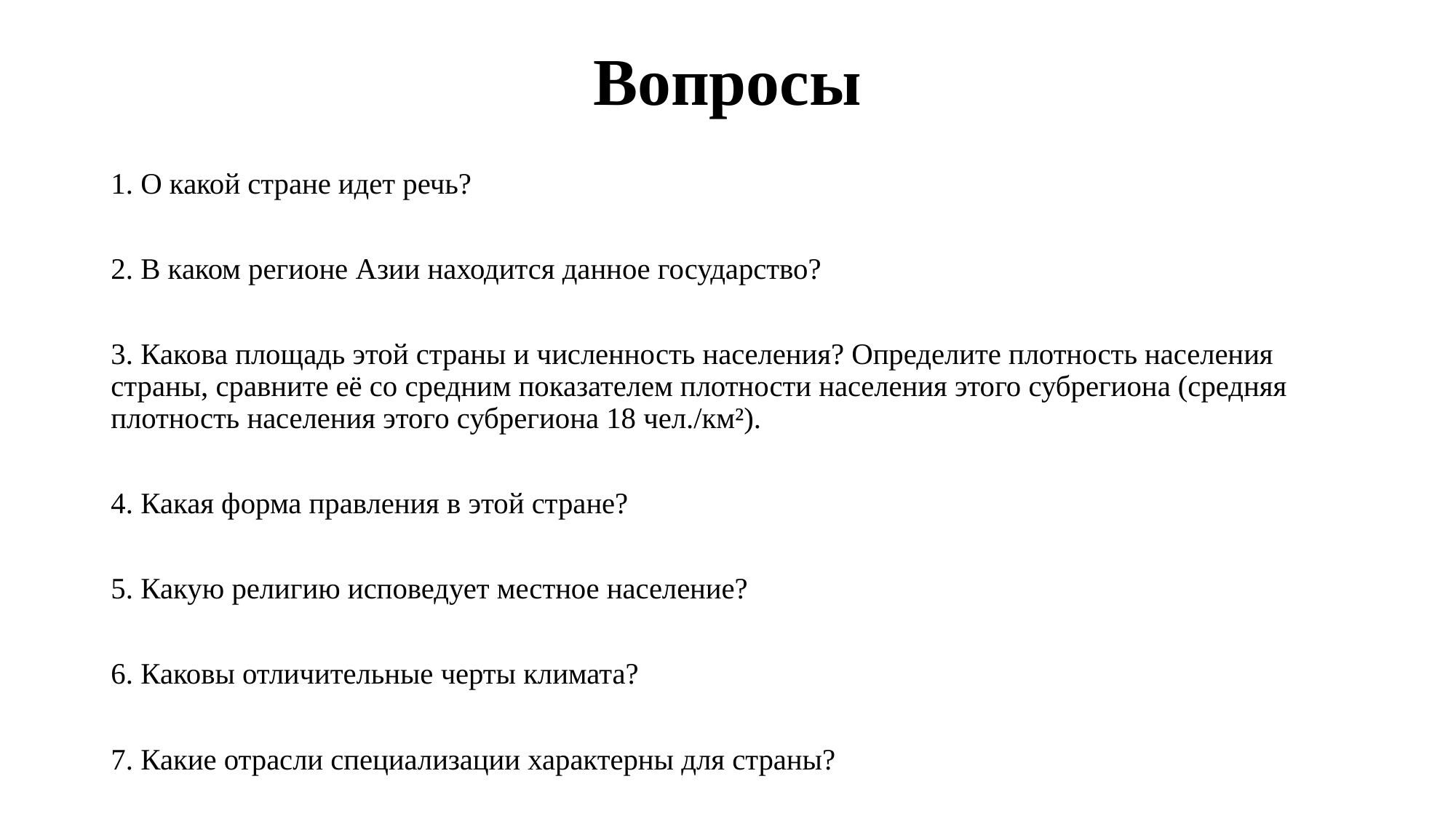

# Вопросы
1. О какой стране идет речь?

2. В каком регионе Азии находится данное государство?

3. Какова площадь этой страны и численность населения? Определите плотность населения страны, сравните её со средним показателем плотности населения этого субрегиона (средняя плотность населения этого субрегиона 18 чел./км²).

4. Какая форма правления в этой стране?

5. Какую религию исповедует местное население?

6. Каковы отличительные черты климата?

7. Какие отрасли специализации характерны для страны?